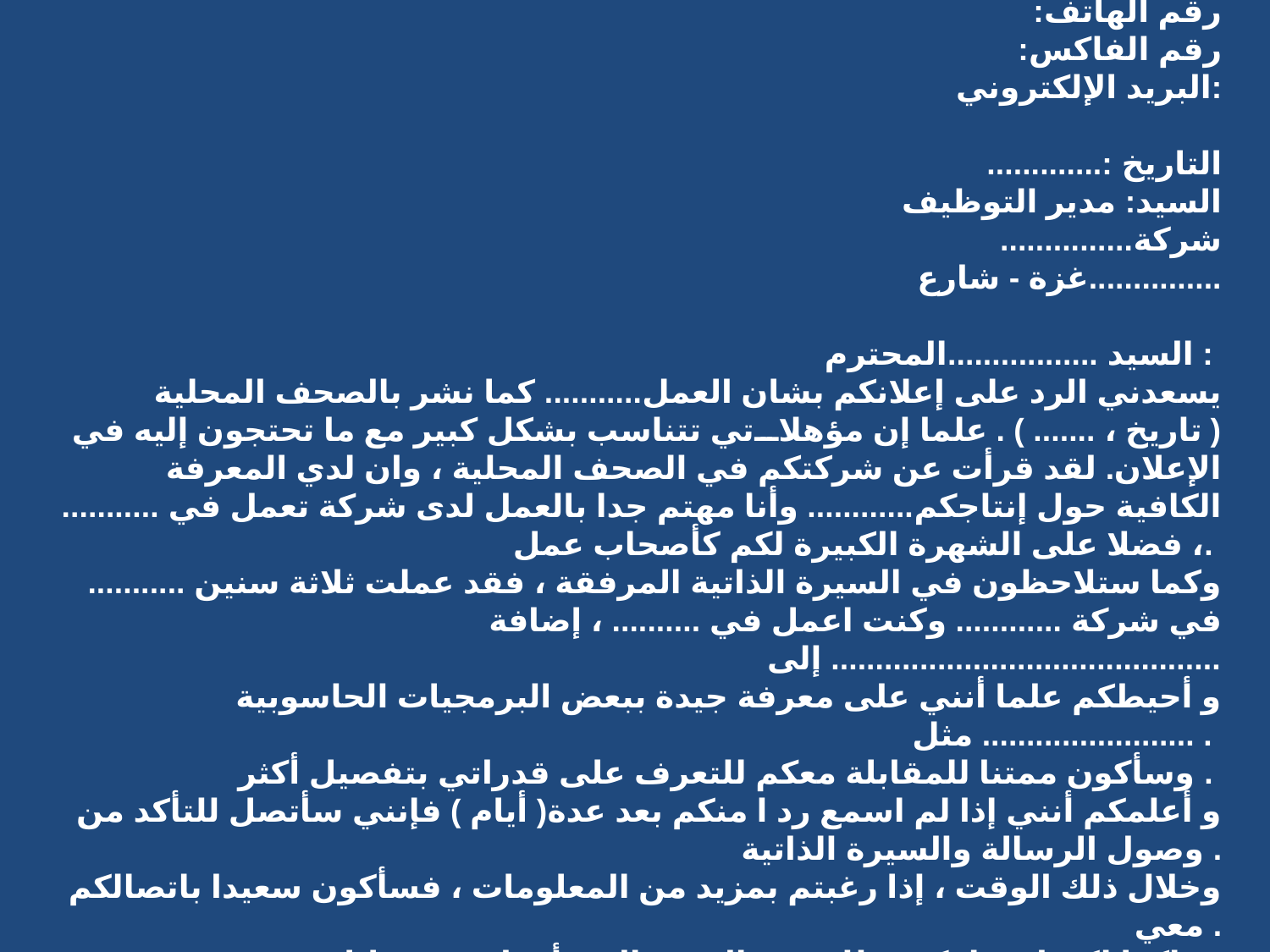

الاسم:
العنوان الكامل:
رقم الهاتف:
رقم الفاكس:
البريد الإلكتروني:
التاريخ :.............
السيد: مدير التوظيف
شركة...............
غزة - شارع...............
   السيد .................المحترم :
يسعدني الرد على إعلانكم بشان العمل........... كما نشر بالصحف المحلية ( تاريخ ، ....... ) . علما إن مؤهلاتي تتناسب بشكل كبير مع ما تحتجون إليه في الإعلان. لقد قرأت عن شركتكم في الصحف المحلية ، وان لدي المعرفة الكافية حول إنتاجكم............ وأنا مهتم جدا بالعمل لدى شركة تعمل في ........... ، فضلا على الشهرة الكبيرة لكم كأصحاب عمل.
وكما ستلاحظون في السيرة الذاتية المرفقة ، فقد عملت ثلاثة سنين ........... في شركة ............ وكنت اعمل في .......... ، إضافة إلى ............................................
و أحيطكم علما أنني على معرفة جيدة ببعض البرمجيات الحاسوبية مثل ........................ .
وسأكون ممتنا للمقابلة معكم للتعرف على قدراتي بتفصيل أكثر .
و أعلمكم أنني إذا لم اسمع رد ا منكم بعد عدة( أيام ) فإنني سأتصل للتأكد من وصول الرسالة والسيرة الذاتية .
وخلال ذلك الوقت ، إذا رغبتم بمزيد من المعلومات ، فسأكون سعيدا باتصالكم معي .
شاكرا لكم اهتمامكم بطلبي ، والوقت الذي أعطيتموني إياه.
التوقيع